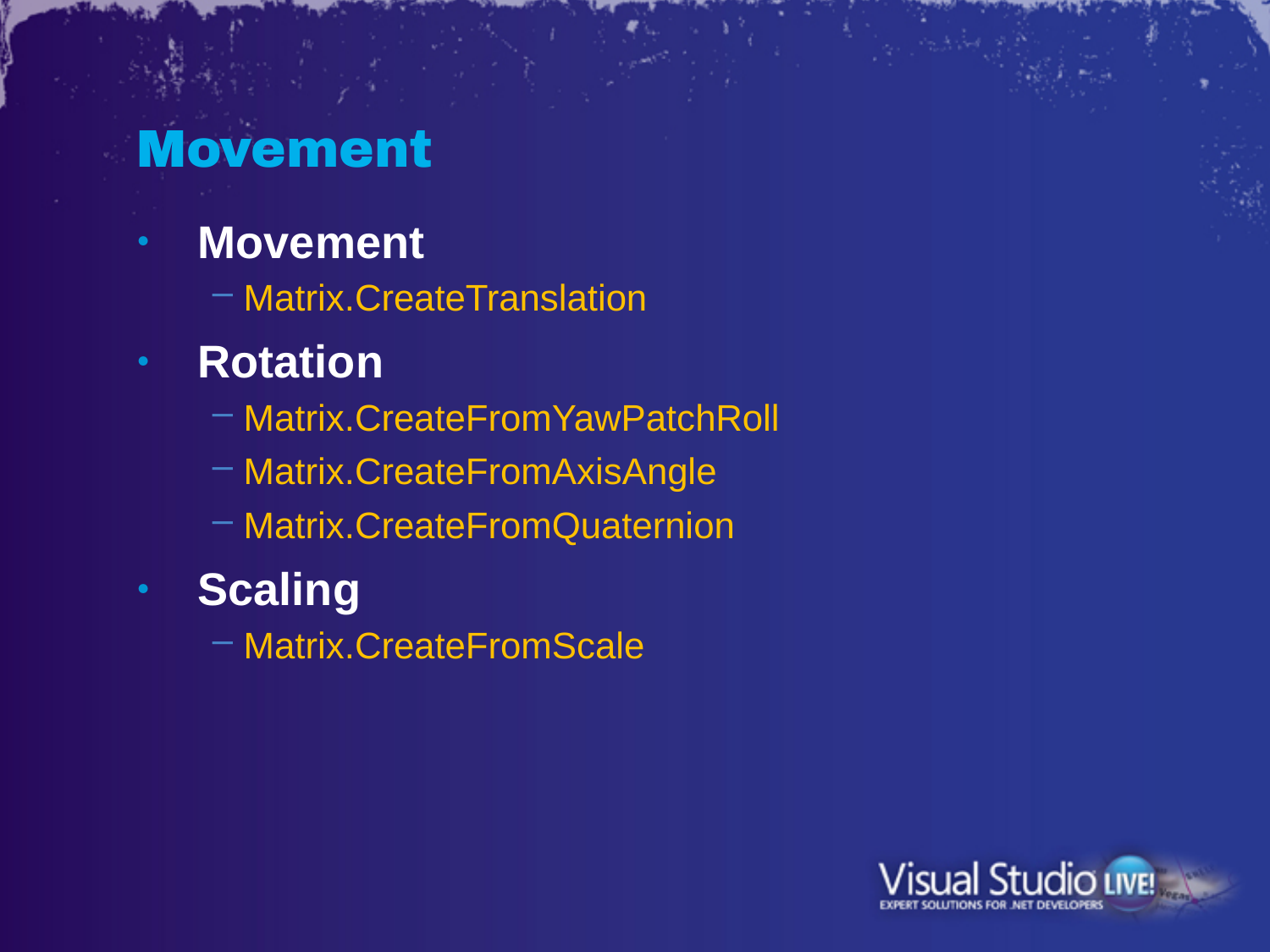

# Movement
Movement
Matrix.CreateTranslation
Rotation
Matrix.CreateFromYawPatchRoll
Matrix.CreateFromAxisAngle
Matrix.CreateFromQuaternion
Scaling
Matrix.CreateFromScale